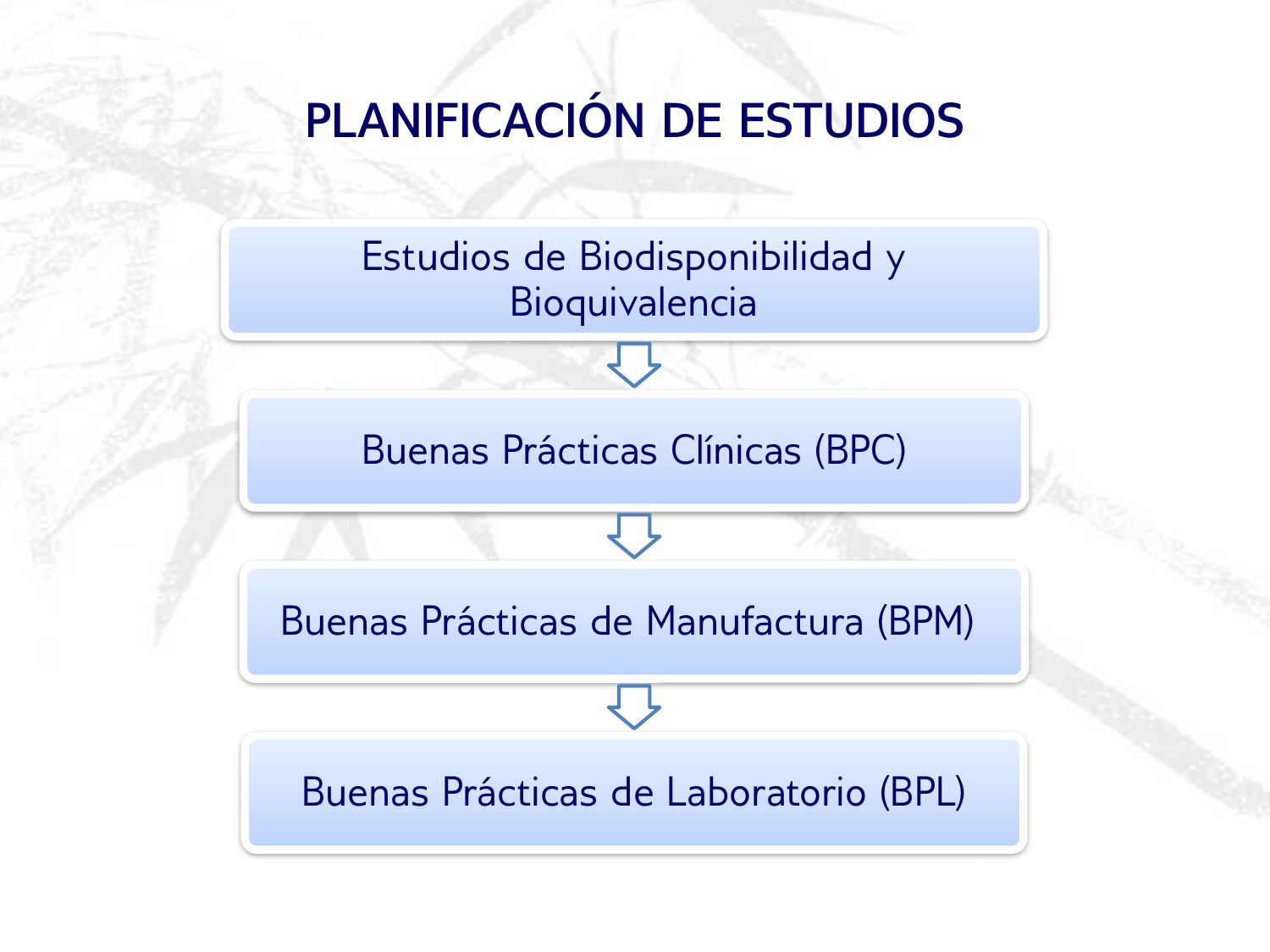

# PLANIFICACIÓN DE ESTUDIOS
Estudios de Biodisponibilidad y Bioquivalencia

Buenas Prácticas Clínicas (BPC)

Buenas Prácticas de Manufactura (BPM)

Buenas Prácticas de Laboratorio (BPL)